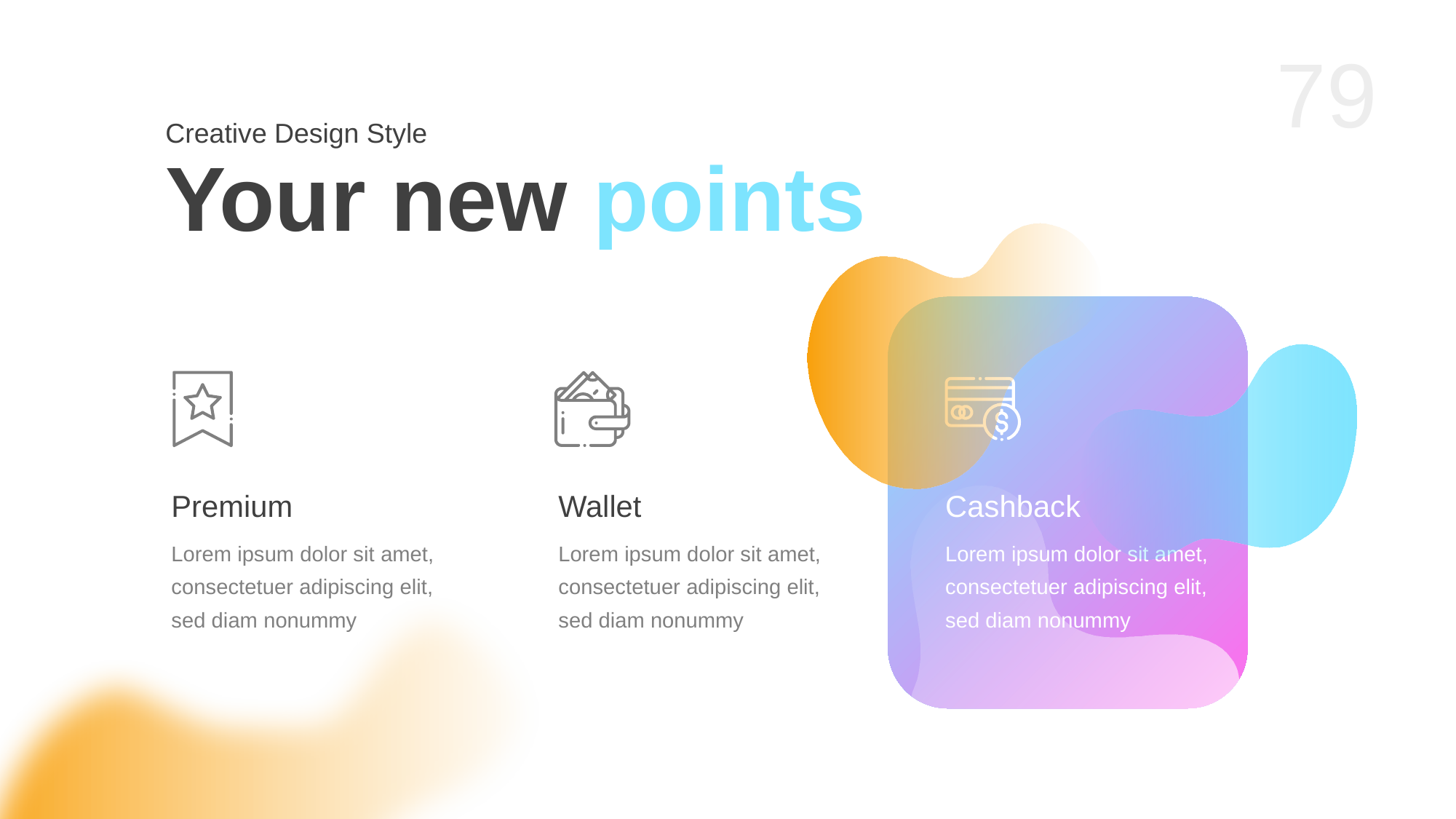

Creative Design Style
Your new points

Premium
Lorem ipsum dolor sit amet, consectetuer adipiscing elit, sed diam nonummy
Wallet
Lorem ipsum dolor sit amet, consectetuer adipiscing elit, sed diam nonummy
Cashback
Lorem ipsum dolor sit amet, consectetuer adipiscing elit, sed diam nonummy